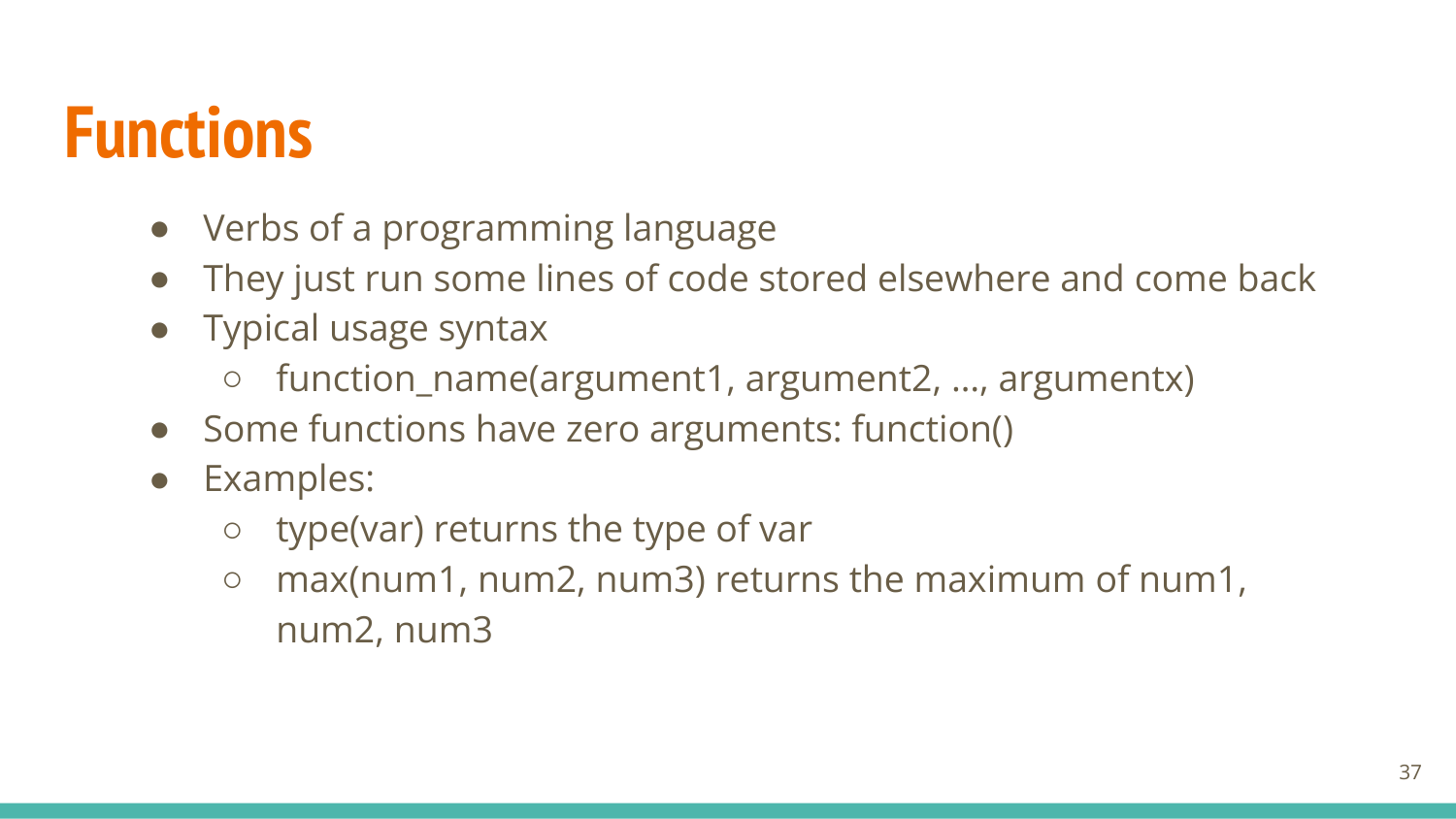

# Functions
Verbs of a programming language
They just run some lines of code stored elsewhere and come back
Typical usage syntax
function_name(argument1, argument2, …, argumentx)
Some functions have zero arguments: function()
Examples:
type(var) returns the type of var
max(num1, num2, num3) returns the maximum of num1, num2, num3

37